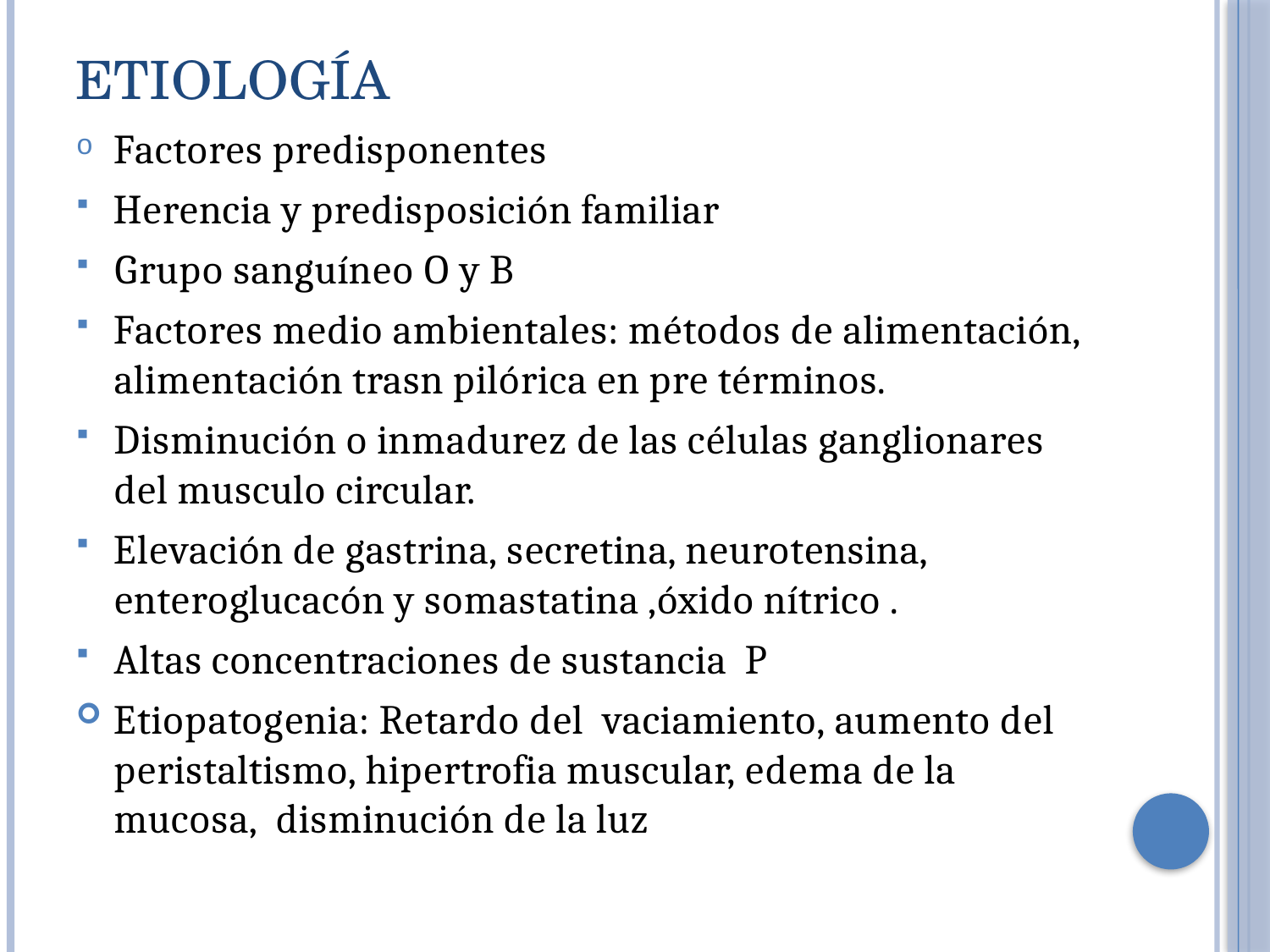

# Etiología
Factores predisponentes
Herencia y predisposición familiar
Grupo sanguíneo O y B
Factores medio ambientales: métodos de alimentación, alimentación trasn pilórica en pre términos.
Disminución o inmadurez de las células ganglionares del musculo circular.
Elevación de gastrina, secretina, neurotensina, enteroglucacón y somastatina ,óxido nítrico .
Altas concentraciones de sustancia  P
Etiopatogenia: Retardo del  vaciamiento, aumento del peristaltismo, hipertrofia muscular, edema de la mucosa,  disminución de la luz